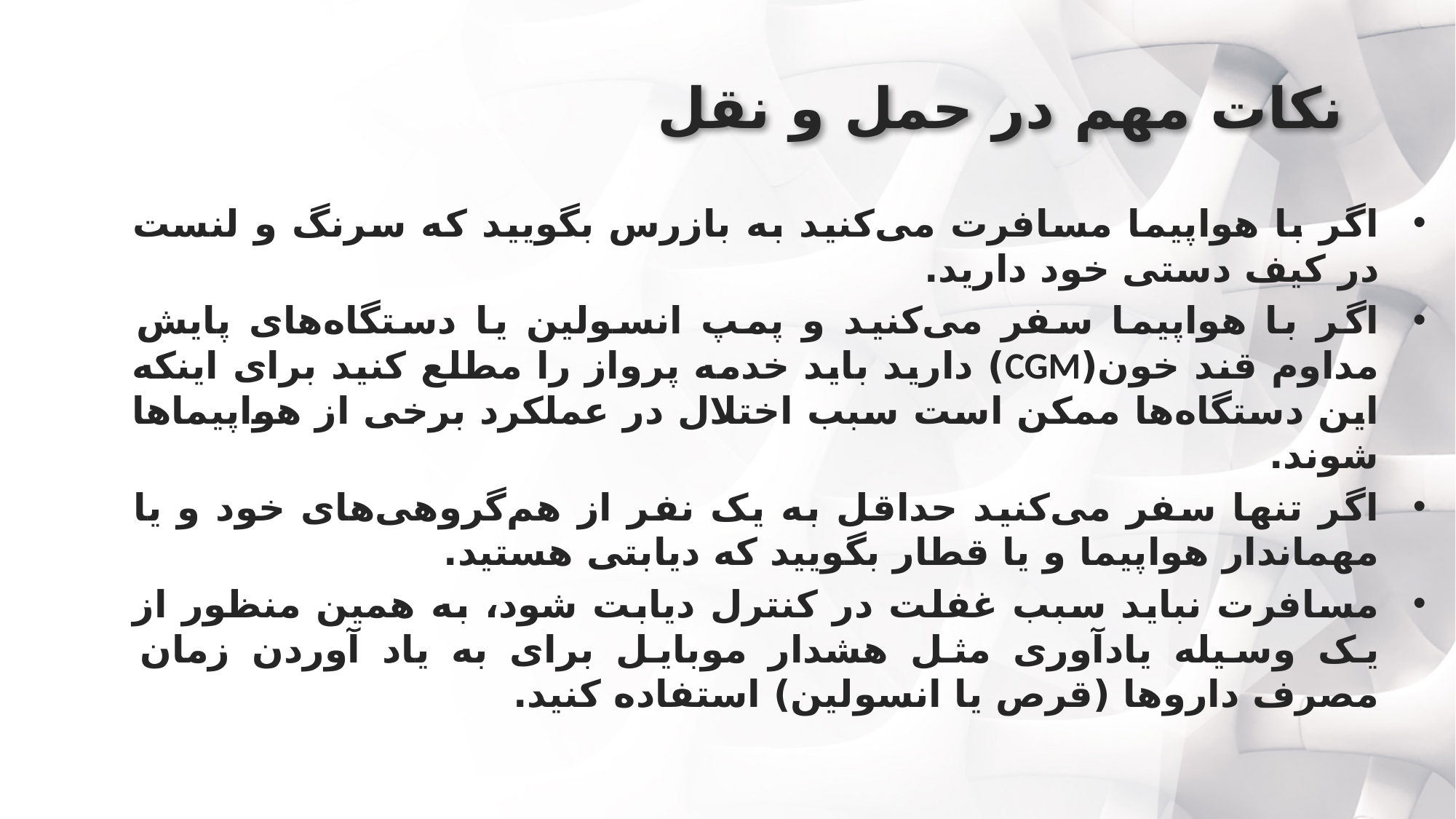

# نکات مهم در حمل و نقل

اگر با هواپیما مسافرت می‌کنید به بازرس بگویید که سرنگ و لنست در کیف‌ دستی خود دارید.
اگر با هواپیما سفر می‌کنید و پمپ انسولین یا دستگاه‌های پایش مداوم قند خون(CGM) دارید باید خدمه پرواز را مطلع کنید برای اینکه این دستگاه‌ها ممکن است سبب اختلال در عملکرد برخی از هواپیماها شوند.
اگر تنها سفر می‌کنید حداقل به یک نفر از هم‌گروهی‌های خود و یا مهماندار هواپیما و یا قطار بگویید که دیابتی هستید.
مسافرت نباید سبب غفلت در کنترل دیابت شود، به همین منظور از یک وسیله یادآوری مثل هشدار موبایل برای به یاد آوردن زمان مصرف داروها (قرص یا انسولین) استفاده کنید.